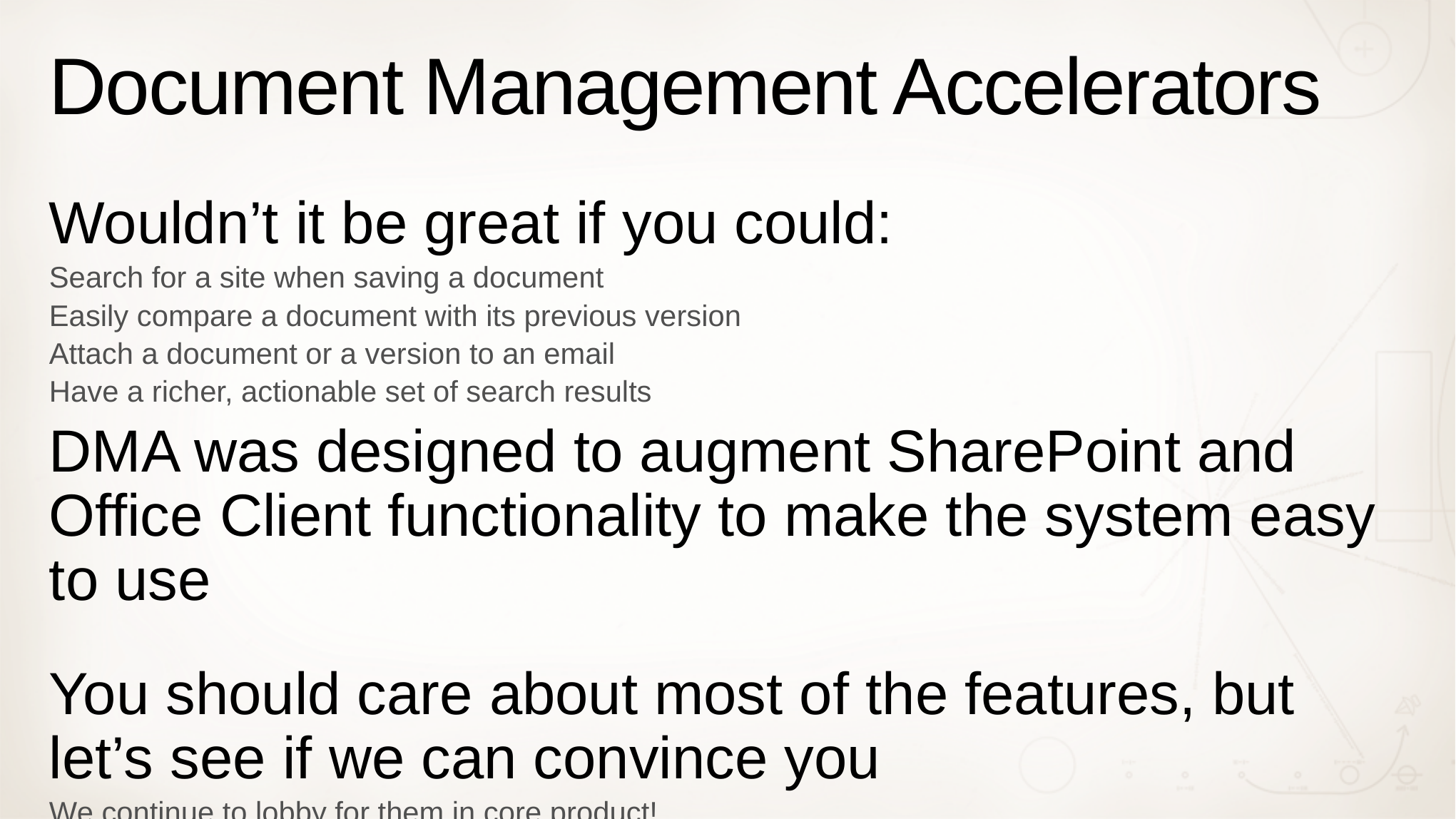

# Document Management Accelerators
Wouldn’t it be great if you could:
Search for a site when saving a document
Easily compare a document with its previous version
Attach a document or a version to an email
Have a richer, actionable set of search results
DMA was designed to augment SharePoint and Office Client functionality to make the system easy to use

You should care about most of the features, but let’s see if we can convince you
We continue to lobby for them in core product!